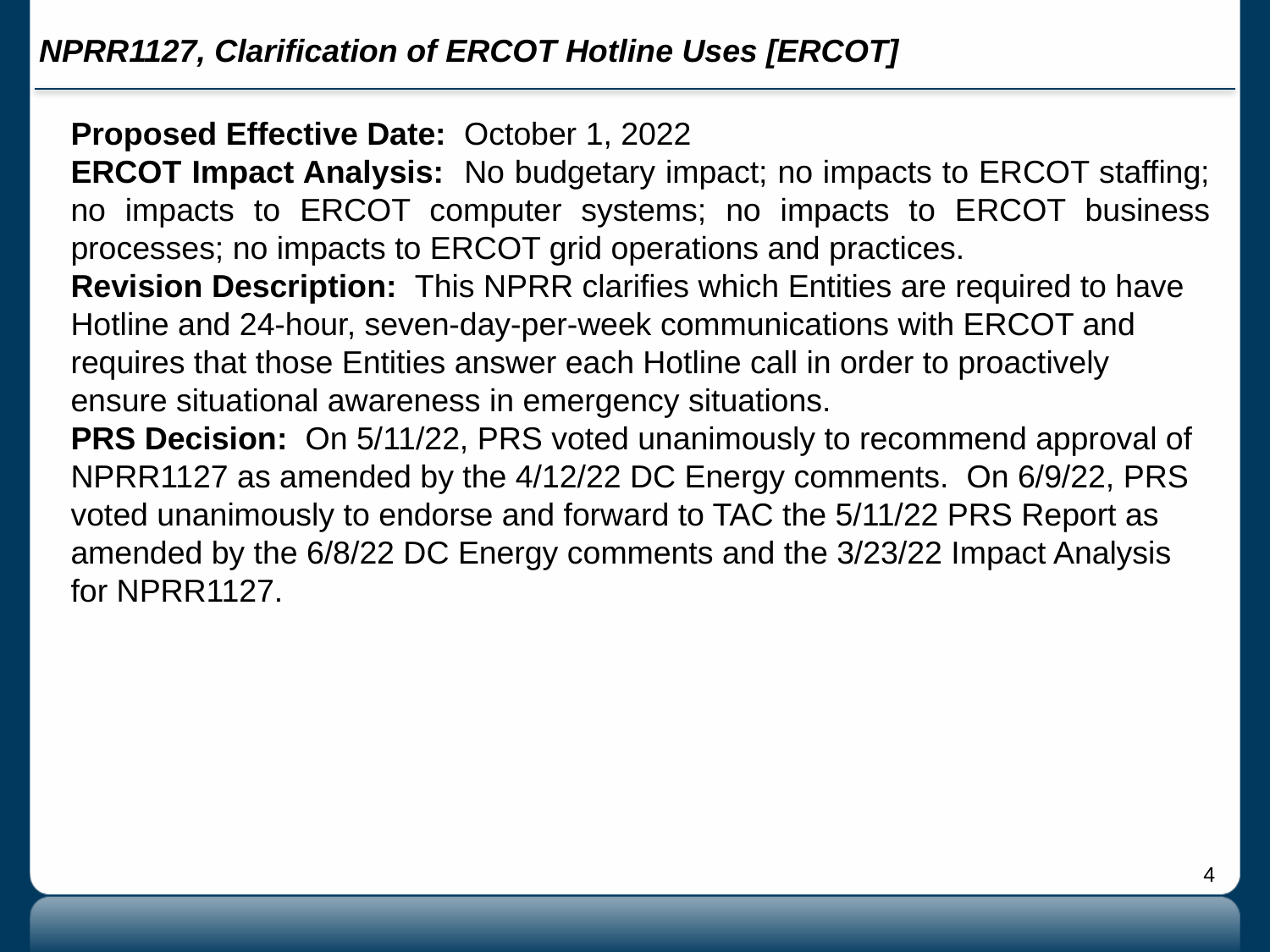

# NPRR1127, Clarification of ERCOT Hotline Uses [ERCOT]
Proposed Effective Date:  October 1, 2022
ERCOT Impact Analysis:  No budgetary impact; no impacts to ERCOT staffing; no impacts to ERCOT computer systems; no impacts to ERCOT business processes; no impacts to ERCOT grid operations and practices.
Revision Description:  This NPRR clarifies which Entities are required to have Hotline and 24-hour, seven-day-per-week communications with ERCOT and requires that those Entities answer each Hotline call in order to proactively ensure situational awareness in emergency situations.
PRS Decision:  On 5/11/22, PRS voted unanimously to recommend approval of NPRR1127 as amended by the 4/12/22 DC Energy comments.  On 6/9/22, PRS voted unanimously to endorse and forward to TAC the 5/11/22 PRS Report as amended by the 6/8/22 DC Energy comments and the 3/23/22 Impact Analysis for NPRR1127.